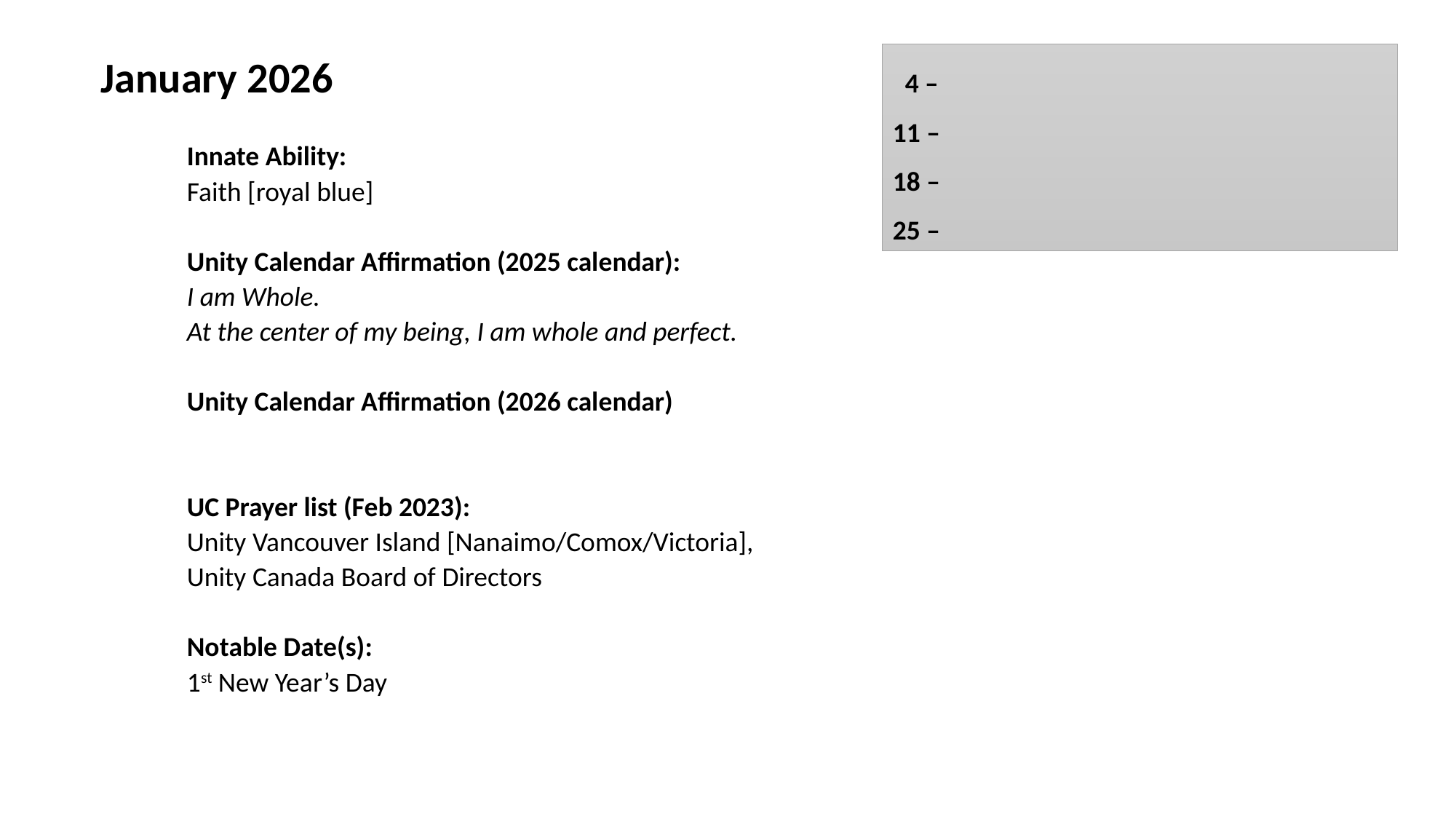

January 2026

Innate Ability:
Faith [royal blue]

Unity Calendar Affirmation (2025 calendar):
I am Whole.
At the center of my being, I am whole and perfect.

Unity Calendar Affirmation (2026 calendar)

UC Prayer list (Feb 2023):
Unity Vancouver Island [Nanaimo/Comox/Victoria],
Unity Canada Board of Directors

Notable Date(s):
1st New Year’s Day

  4 –
11 –
18 –
25 –